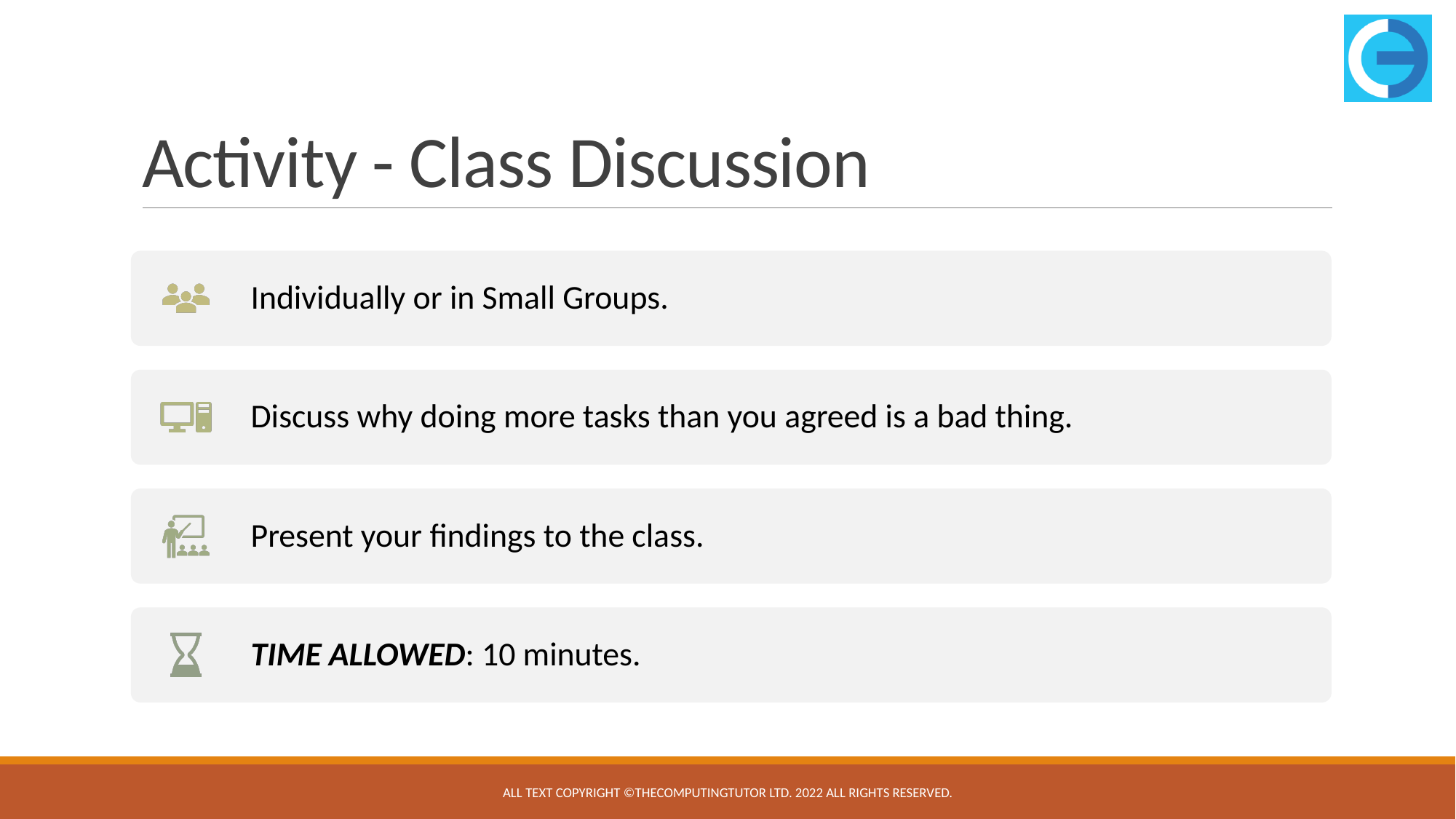

# Activity - Class Discussion
Individually or in Small Groups.
Discuss why doing more tasks than you agreed is a bad thing.
Present your findings to the class.
TIME ALLOWED: 10 minutes.
All text copyright ©TheComputingTutor Ltd. 2022 All rights Reserved.